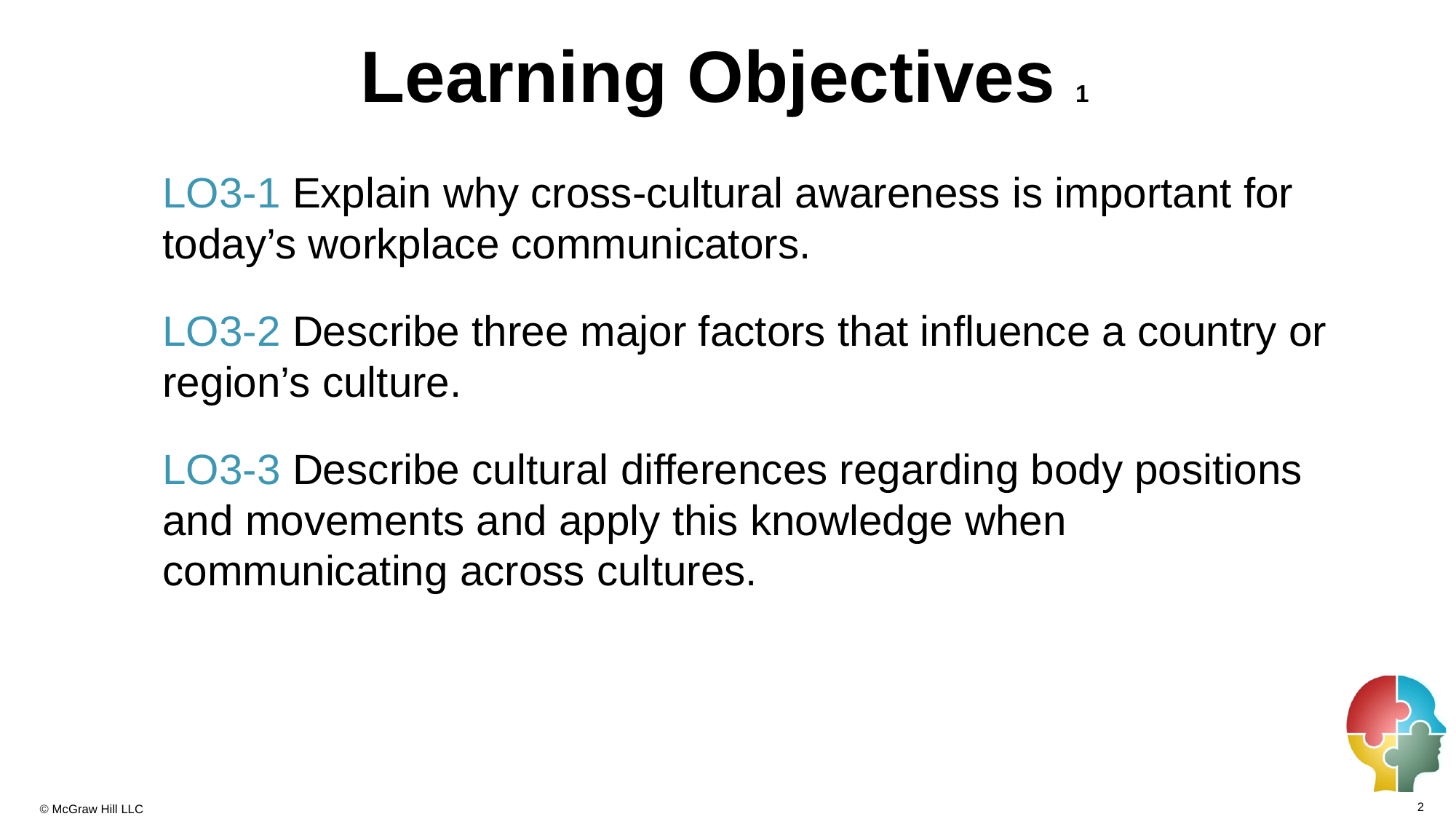

# Learning Objectives 1
LO3-1 Explain why cross-cultural awareness is important for today’s workplace communicators.
LO3-2 Describe three major factors that influence a country or region’s culture.
LO3-3 Describe cultural differences regarding body positions and movements and apply this knowledge when communicating across cultures.
2